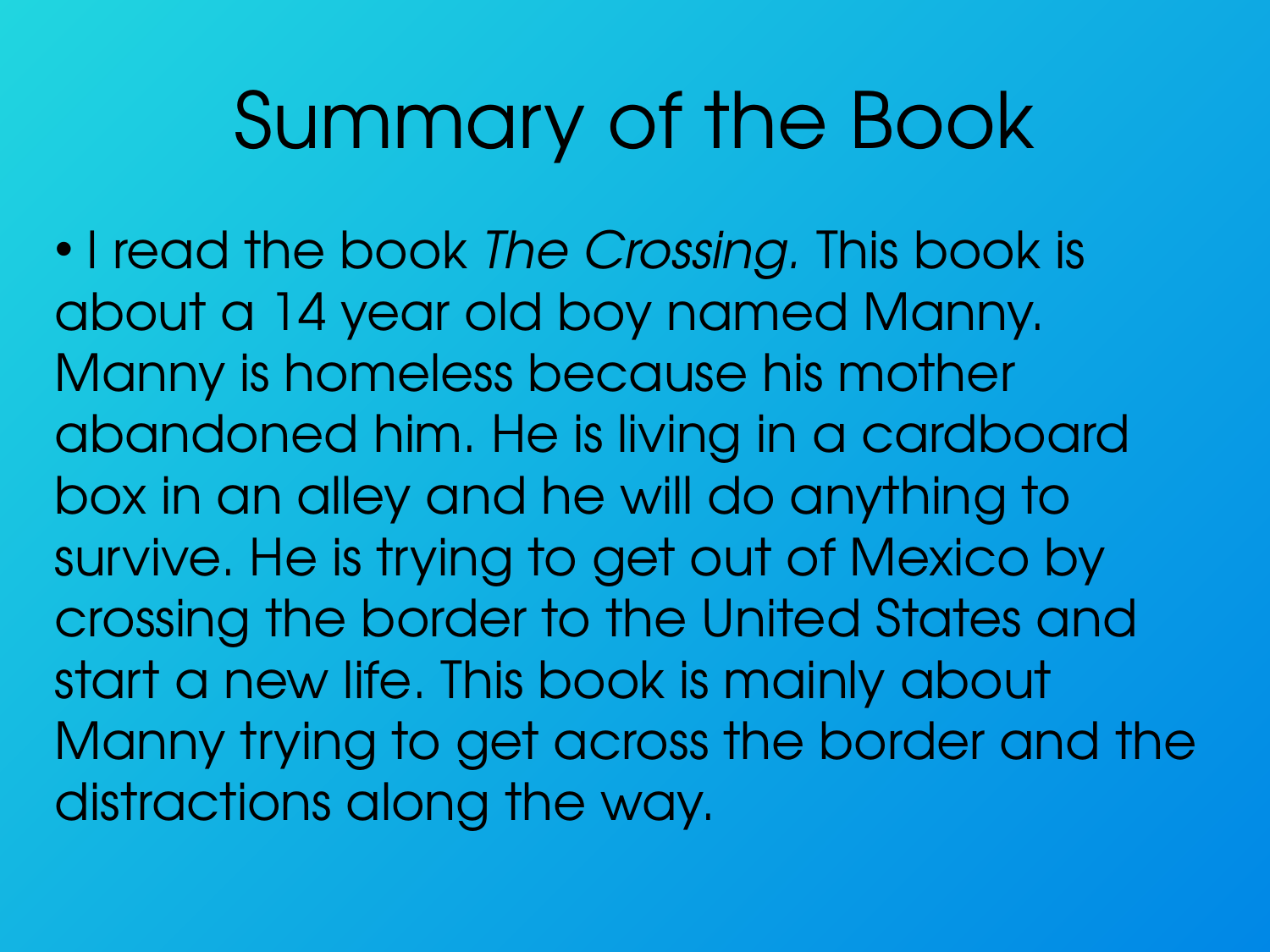

# Summary of the Book
 I read the book The Crossing. This book is about a 14 year old boy named Manny. Manny is homeless because his mother abandoned him. He is living in a cardboard box in an alley and he will do anything to survive. He is trying to get out of Mexico by crossing the border to the United States and start a new life. This book is mainly about Manny trying to get across the border and the distractions along the way.